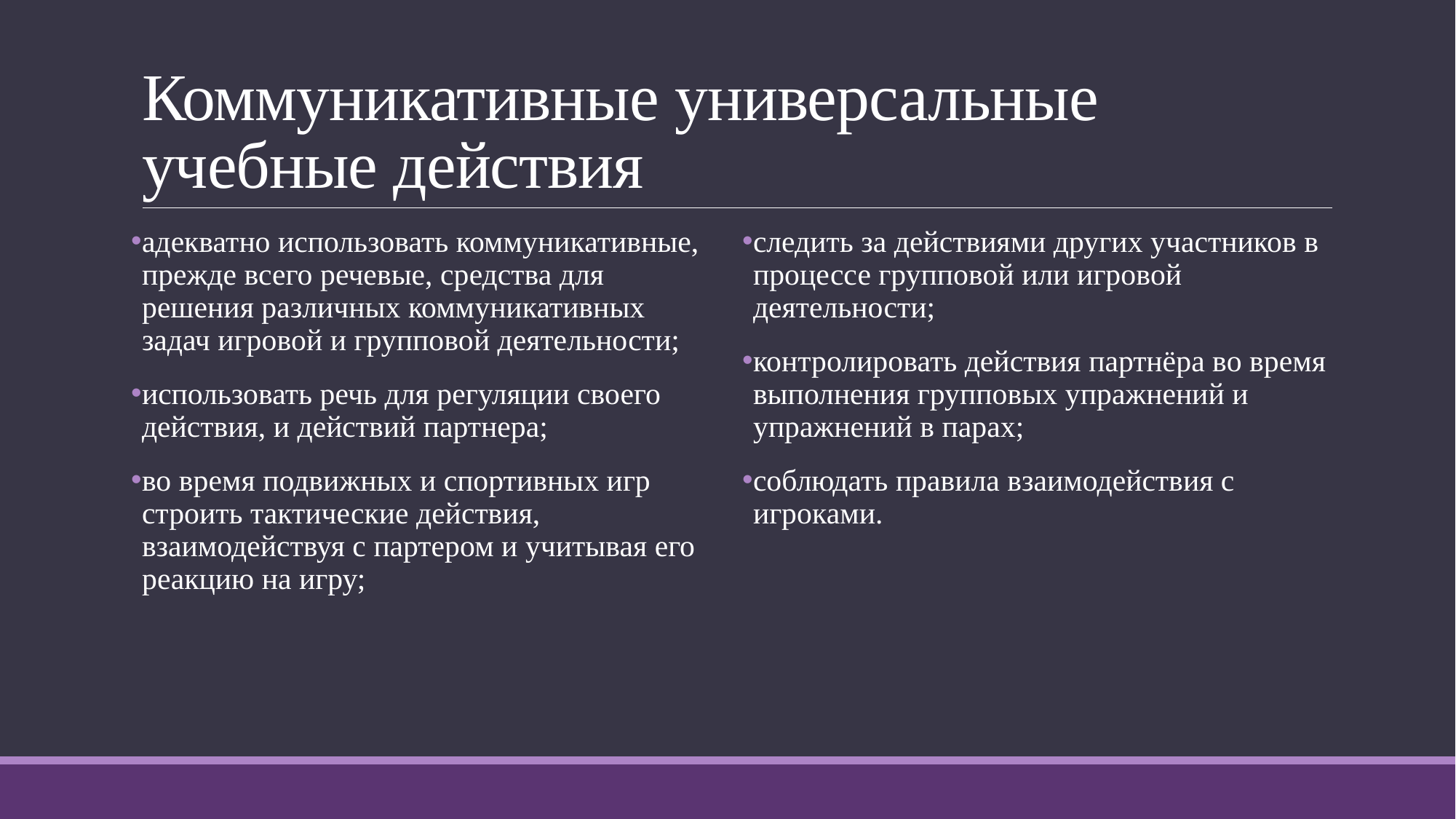

# Коммуникативные универсальные учебные действия
адекватно использовать коммуникативные, прежде всего речевые, средства для решения различных коммуникативных задач игровой и групповой деятельности;
использовать речь для регуляции своего действия, и действий партнера;
во время подвижных и спортивных игр строить тактические действия, взаимодействуя с партером и учитывая его реакцию на игру;
следить за действиями других участников в процессе групповой или игровой деятельности;
контролировать действия партнёра во время выполнения групповых упражнений и упражнений в парах;
соблюдать правила взаимодействия с игроками.